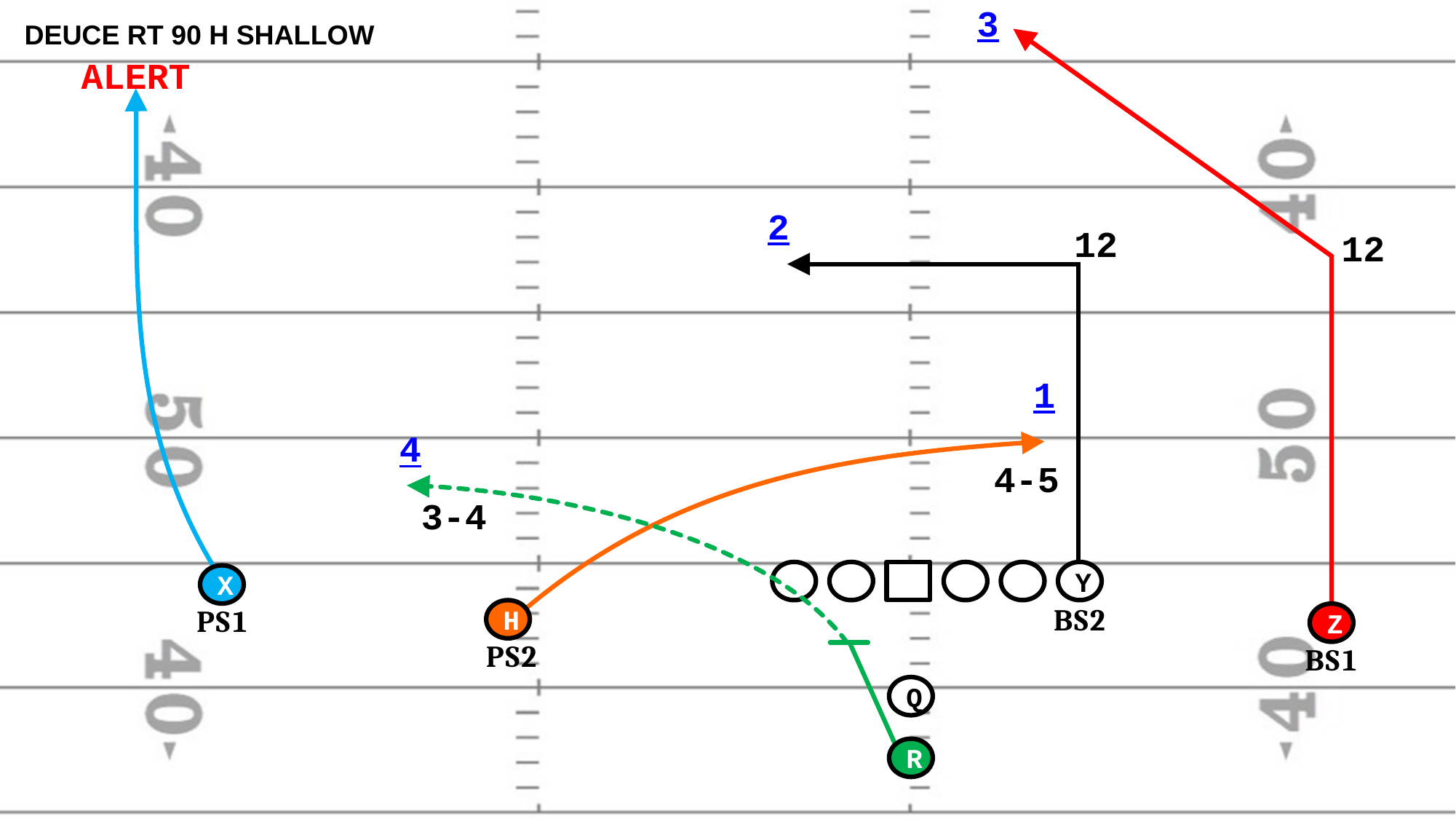

3
DEUCE RT 90 H SHALLOW

ALERT

2
12
12

1
4

4-5

3-4

Y
X
BS2
PS1
H
Z
PS2
BS1
Q
R